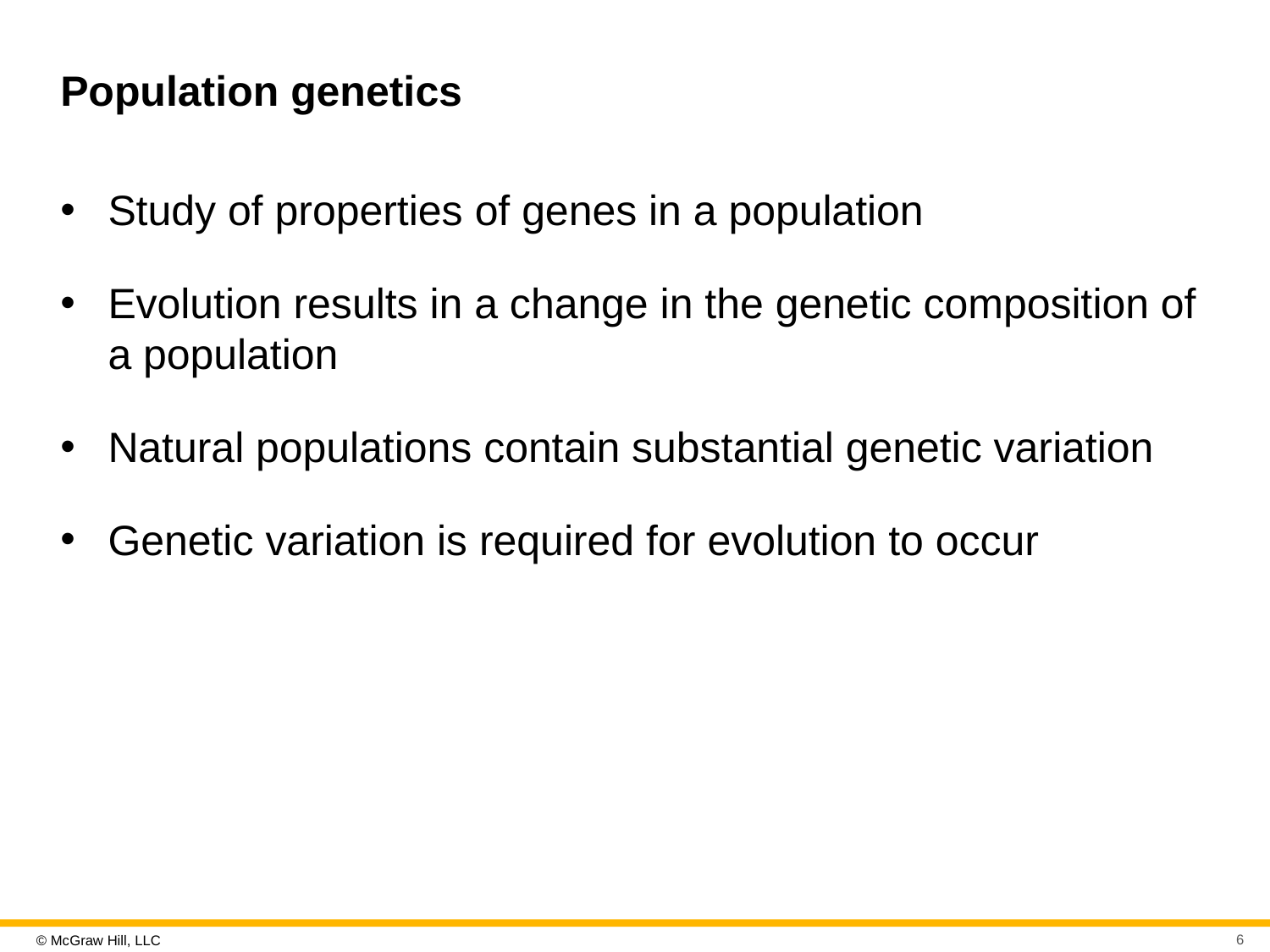

# Population genetics
Study of properties of genes in a population
Evolution results in a change in the genetic composition of a population
Natural populations contain substantial genetic variation
Genetic variation is required for evolution to occur
6